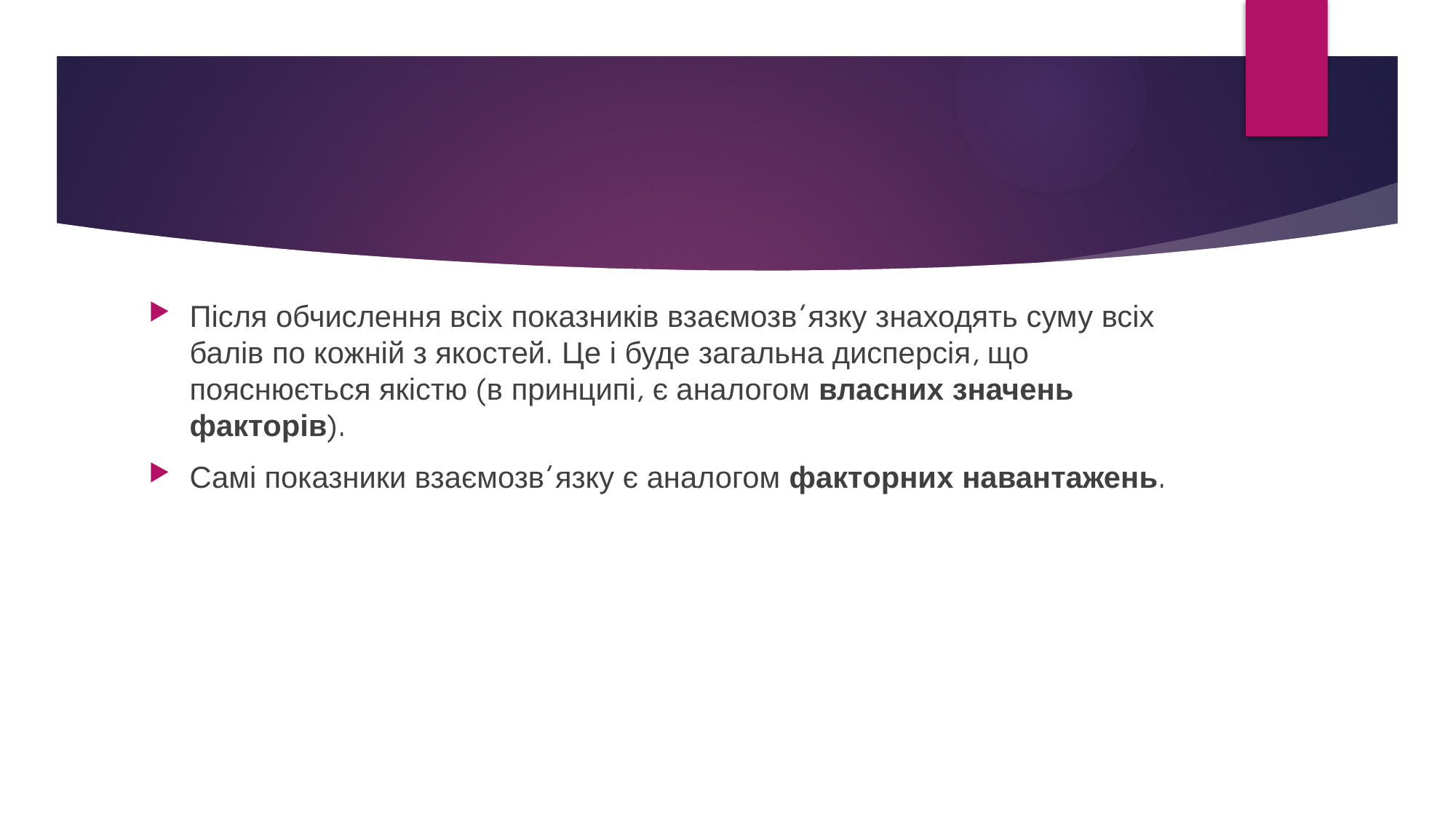

Після обчислення всіх показників взаємозв’язку знаходять суму всіх балів по кожній з якостей. Це і буде загальна дисперсія, що пояснюється якістю (в принципі, є аналогом власних значень факторів).
Самі показники взаємозв’язку є аналогом факторних навантажень.